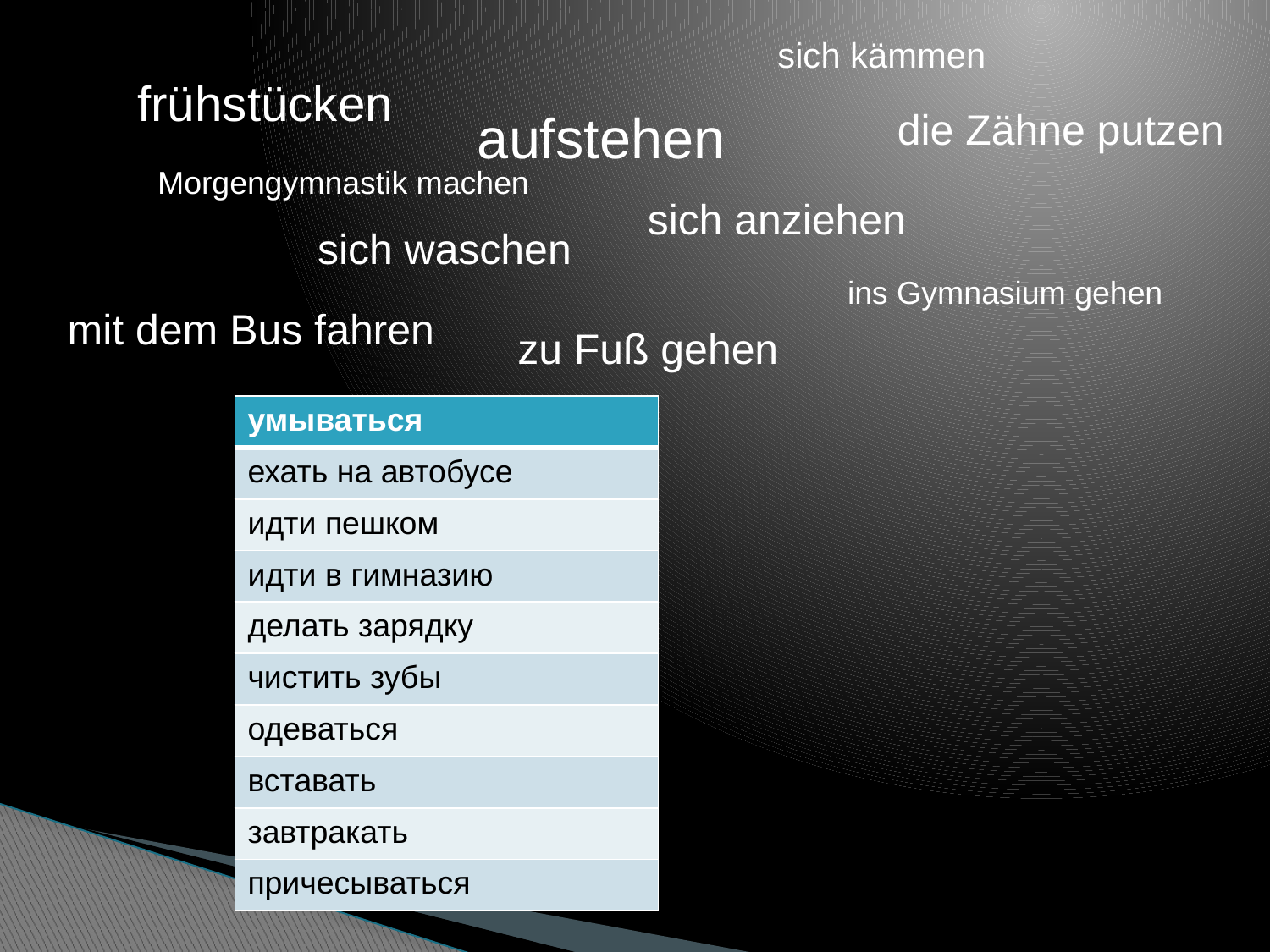

sich kämmen
frühstücken
aufstehen
die Zähne putzen
Morgengymnastik machen
sich anziehen
sich waschen
ins Gymnasium gehen
mit dem Bus fahren
zu Fuß gehen
| умываться |
| --- |
| ехать на автобусе |
| идти пешком |
| идти в гимназию |
| делать зарядку |
| чистить зубы |
| одеваться |
| вставать |
| завтракать |
| причесываться |